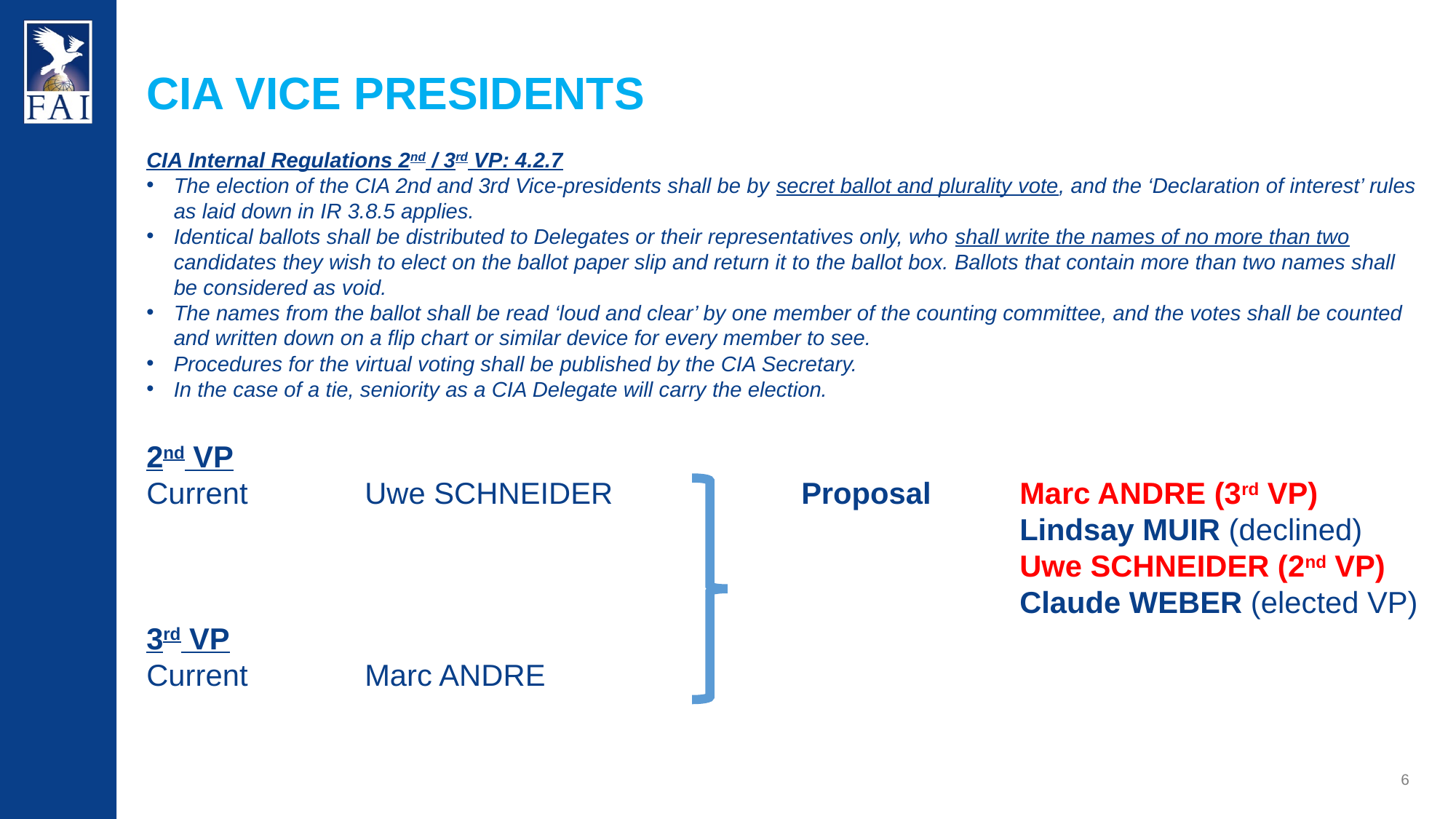

CIA Vice Presidents
CIA Internal Regulations 2nd / 3rd VP: 4.2.7
The election of the CIA 2nd and 3rd Vice-presidents shall be by secret ballot and plurality vote, and the ‘Declaration of interest’ rules as laid down in IR 3.8.5 applies.
Identical ballots shall be distributed to Delegates or their representatives only, who shall write the names of no more than two candidates they wish to elect on the ballot paper slip and return it to the ballot box. Ballots that contain more than two names shall be considered as void.
The names from the ballot shall be read ‘loud and clear’ by one member of the counting committee, and the votes shall be counted and written down on a flip chart or similar device for every member to see.
Procedures for the virtual voting shall be published by the CIA Secretary.
In the case of a tie, seniority as a CIA Delegate will carry the election.

2nd VP
Current		Uwe SCHNEIDER		Proposal	Marc ANDRE (3rd VP)
								Lindsay MUIR (declined)
								Uwe SCHNEIDER (2nd VP)
								Claude WEBER (elected VP)
3rd VP
Current		Marc ANDRE